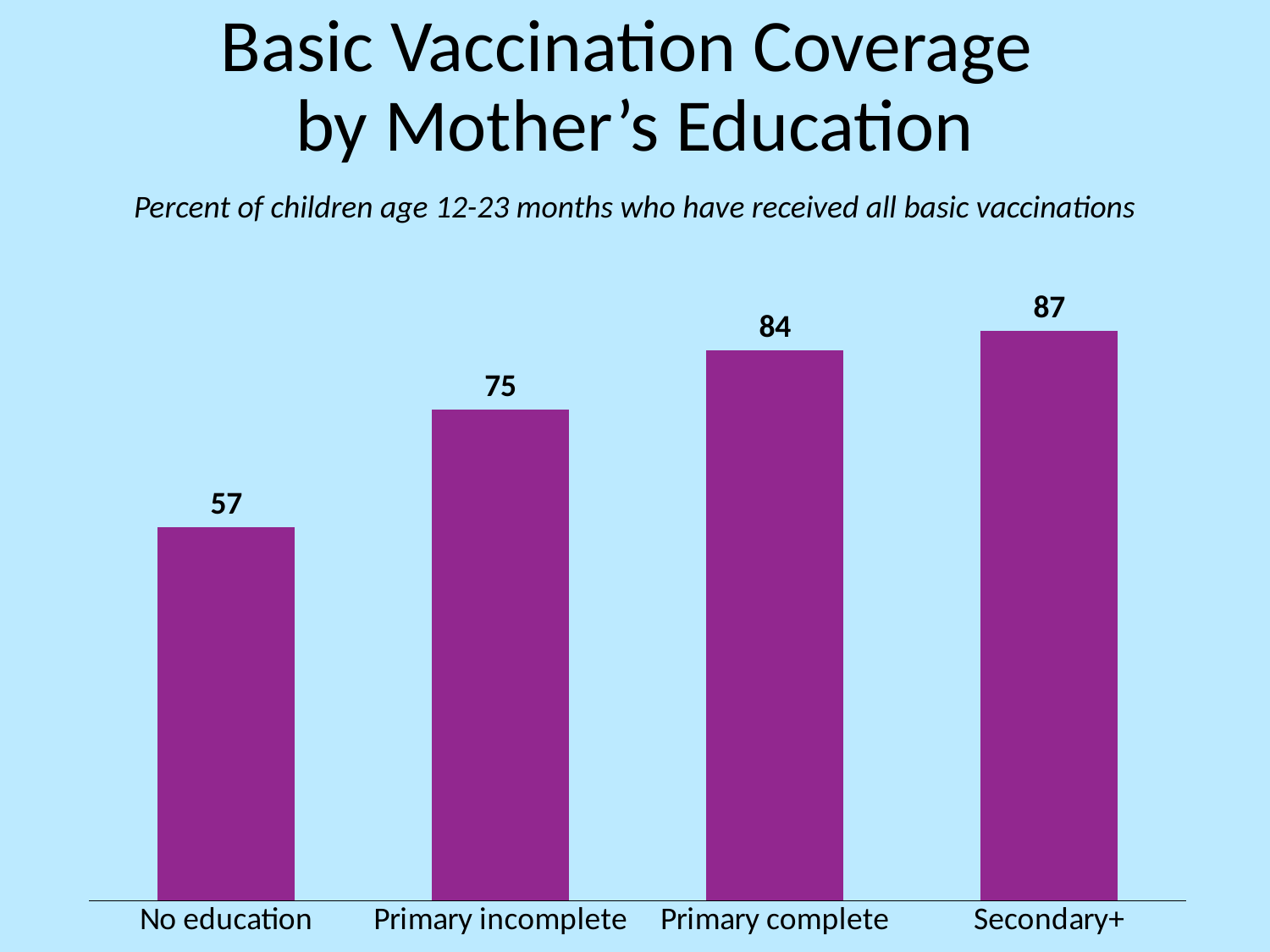

# Basic Vaccination Coverage by Mother’s Education
Percent of children age 12-23 months who have received all basic vaccinations

### Chart

| Category | Column1 |
|---|---|
| No education | 57.0 |
| Primary incomplete | 75.0 |
| Primary complete | 84.0 |
| Secondary+ | 87.0 |